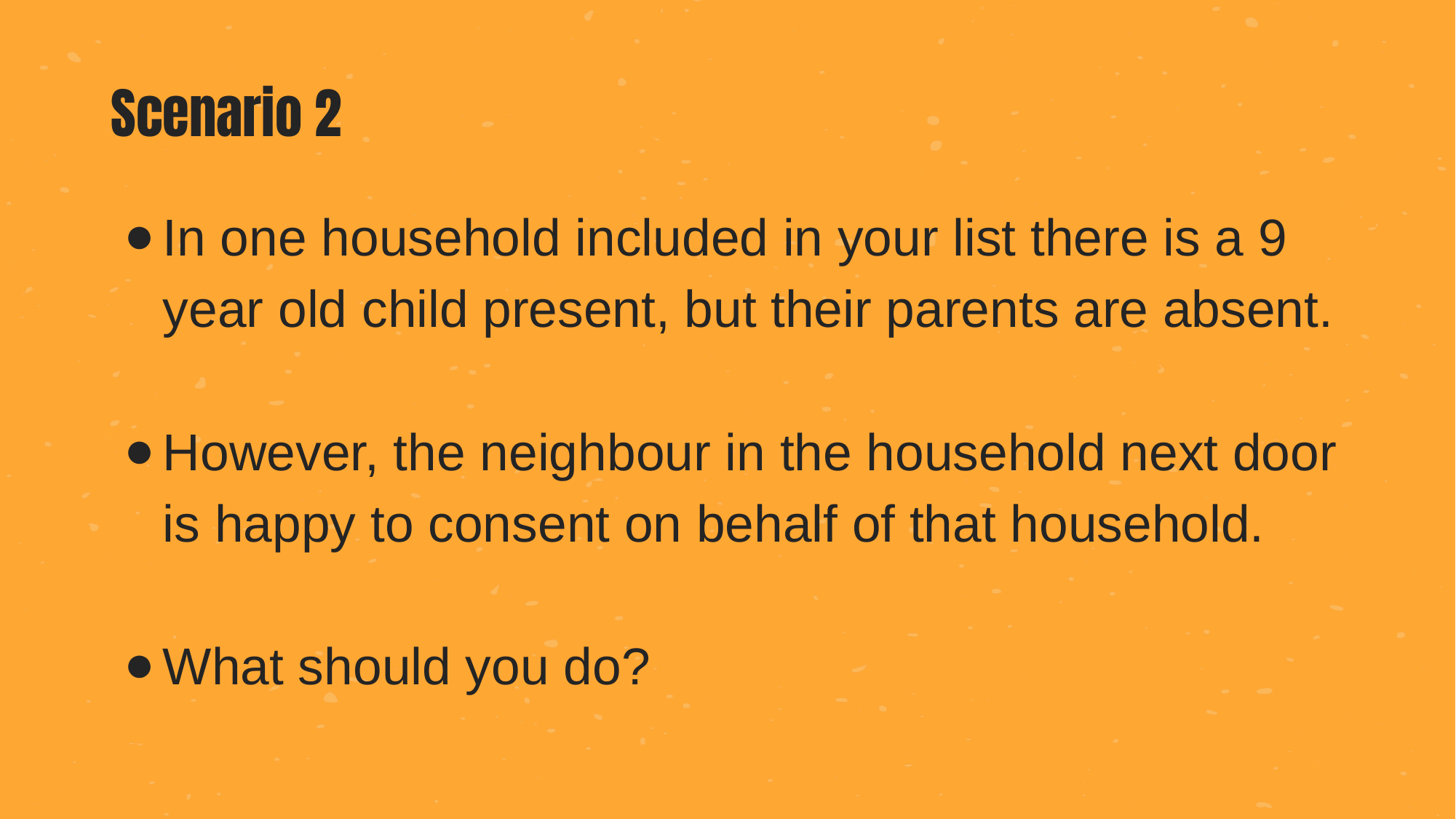

Scenario 2
In one household included in your list there is a 9 year old child present, but their parents are absent.

However, the neighbour in the household next door is happy to consent on behalf of that household.

What should you do?